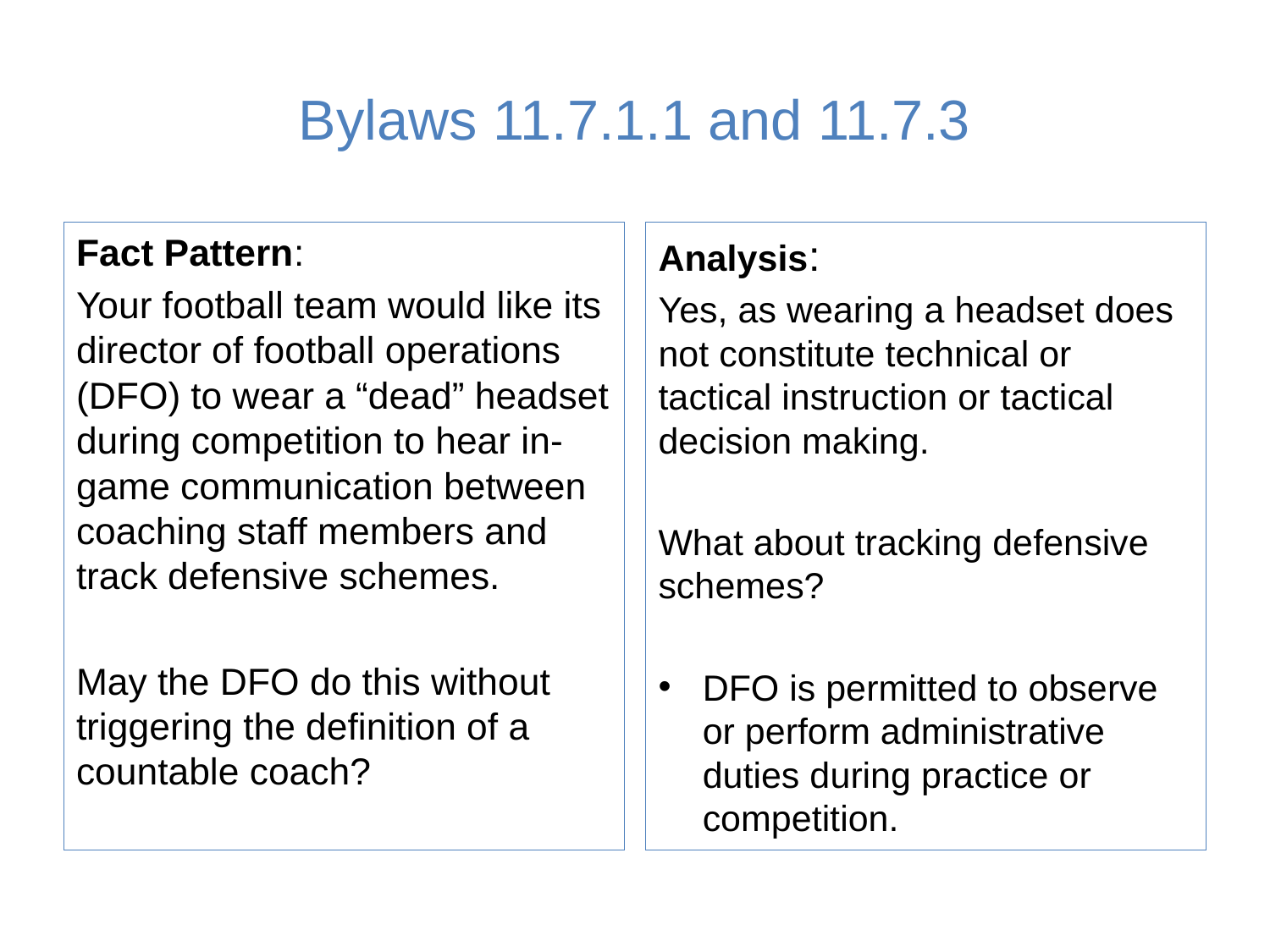

# Bylaws 11.7.1.1 and 11.7.3
Fact Pattern:
Your football team would like its director of football operations (DFO) to wear a “dead” headset during competition to hear in-game communication between coaching staff members and track defensive schemes.

May the DFO do this without triggering the definition of a countable coach?

Analysis:
Yes, as wearing a headset does not constitute technical or tactical instruction or tactical decision making.

What about tracking defensive schemes?

DFO is permitted to observe or perform administrative duties during practice or competition.